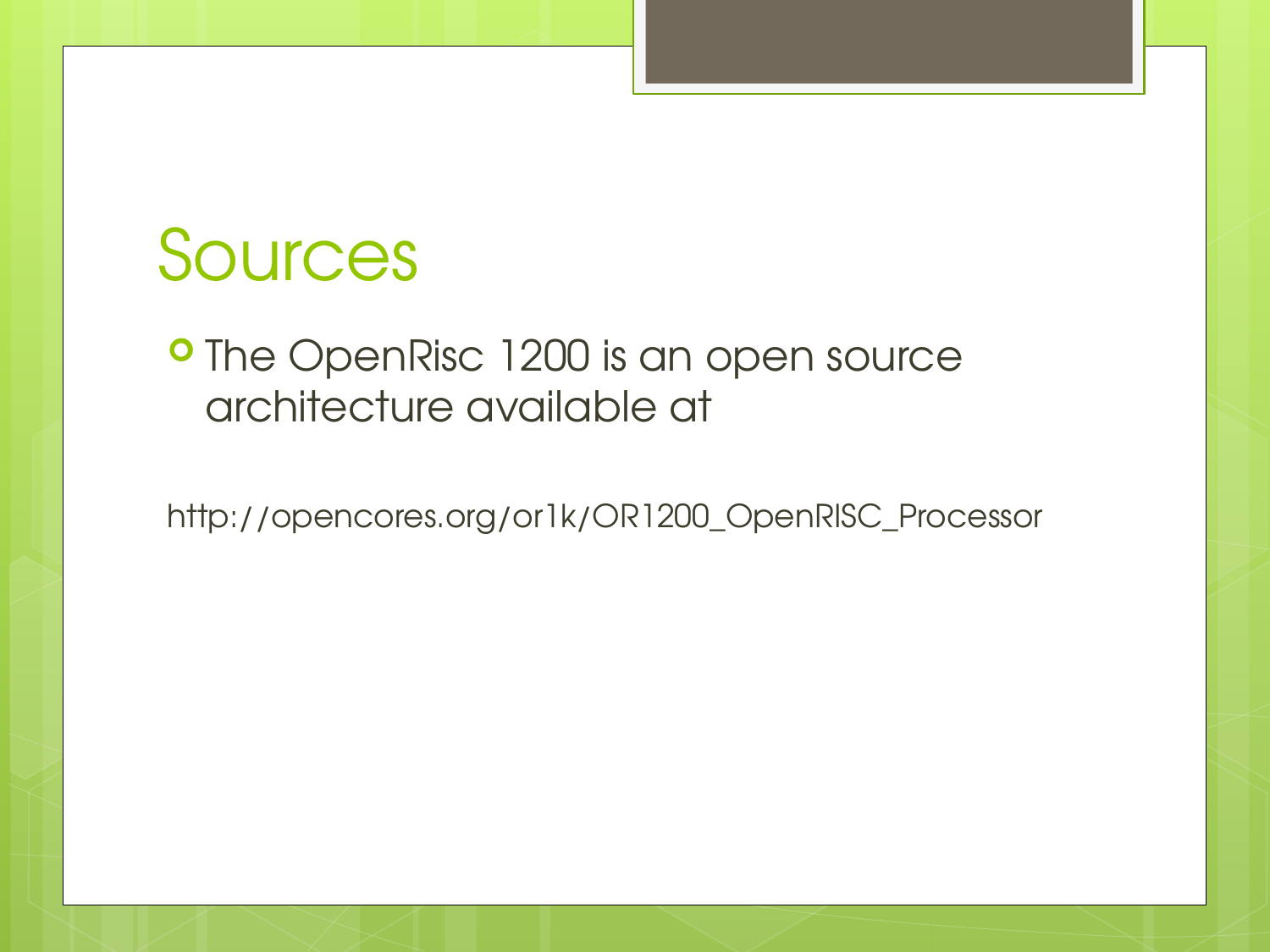

# Sources
The OpenRisc 1200 is an open source architecture available at

http://opencores.org/or1k/OR1200_OpenRISC_Processor